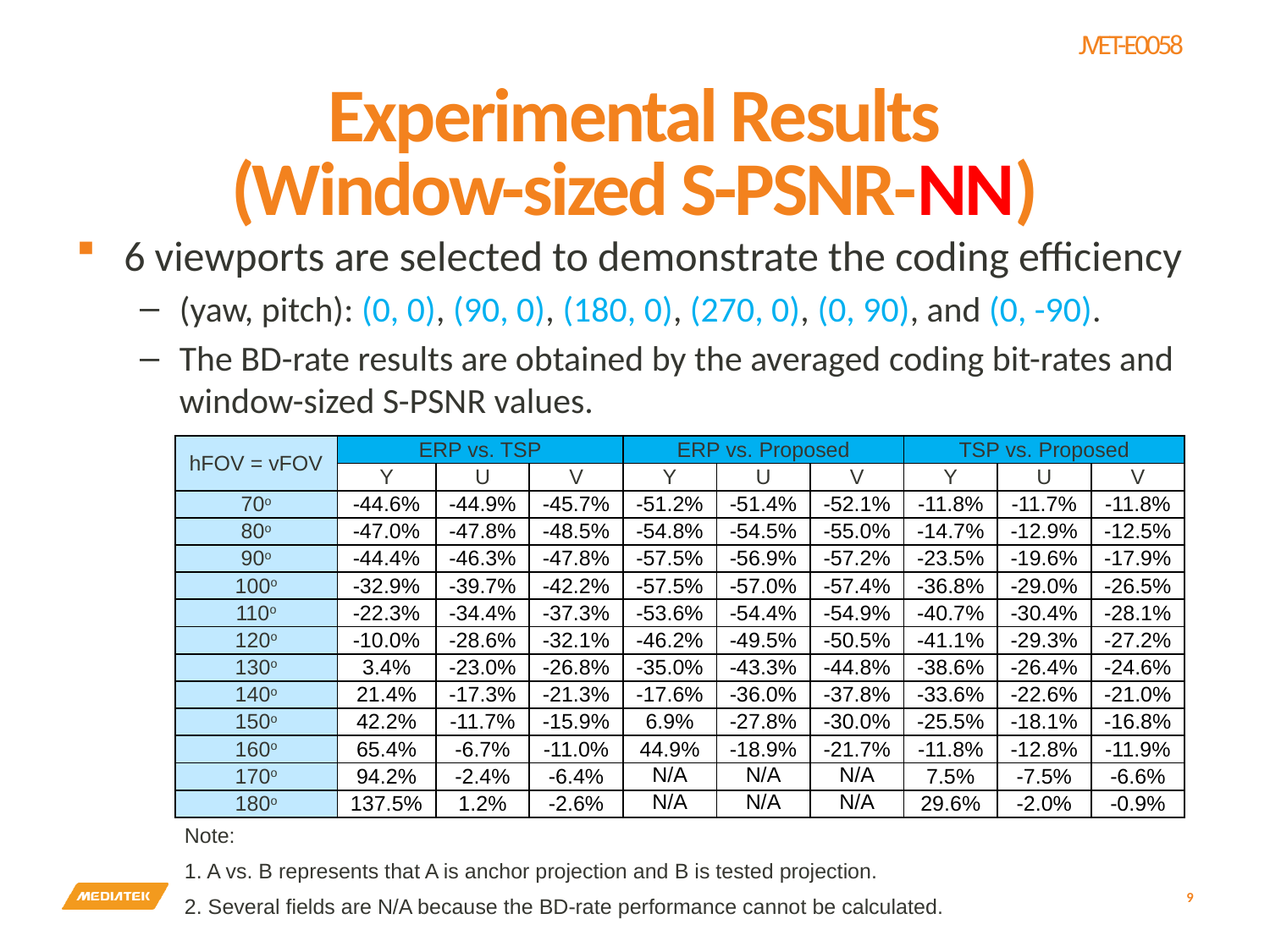

# Experimental Results (Window-sized S-PSNR-NN)
6 viewports are selected to demonstrate the coding efficiency
(yaw, pitch): (0, 0), (90, 0), (180, 0), (270, 0), (0, 90), and (0, -90).
The BD-rate results are obtained by the averaged coding bit-rates and window-sized S-PSNR values.
| hFOV = vFOV | ERP vs. TSP |  |  | ERP vs. Proposed |  |  | TSP vs. Proposed |  |  |
| --- | --- | --- | --- | --- | --- | --- | --- | --- | --- |
|  | Y | U | V | Y | U | V | Y | U | V |
| 70o | -44.6% | -44.9% | -45.7% | -51.2% | -51.4% | -52.1% | -11.8% | -11.7% | -11.8% |
| 80o | -47.0% | -47.8% | -48.5% | -54.8% | -54.5% | -55.0% | -14.7% | -12.9% | -12.5% |
| 90o | -44.4% | -46.3% | -47.8% | -57.5% | -56.9% | -57.2% | -23.5% | -19.6% | -17.9% |
| 100o | -32.9% | -39.7% | -42.2% | -57.5% | -57.0% | -57.4% | -36.8% | -29.0% | -26.5% |
| 110o | -22.3% | -34.4% | -37.3% | -53.6% | -54.4% | -54.9% | -40.7% | -30.4% | -28.1% |
| 120o | -10.0% | -28.6% | -32.1% | -46.2% | -49.5% | -50.5% | -41.1% | -29.3% | -27.2% |
| 130o | 3.4% | -23.0% | -26.8% | -35.0% | -43.3% | -44.8% | -38.6% | -26.4% | -24.6% |
| 140o | 21.4% | -17.3% | -21.3% | -17.6% | -36.0% | -37.8% | -33.6% | -22.6% | -21.0% |
| 150o | 42.2% | -11.7% | -15.9% | 6.9% | -27.8% | -30.0% | -25.5% | -18.1% | -16.8% |
| 160o | 65.4% | -6.7% | -11.0% | 44.9% | -18.9% | -21.7% | -11.8% | -12.8% | -11.9% |
| 170o | 94.2% | -2.4% | -6.4% | N/A | N/A | N/A | 7.5% | -7.5% | -6.6% |
| 180o | 137.5% | 1.2% | -2.6% | N/A | N/A | N/A | 29.6% | -2.0% | -0.9% |
| Note: 1. A vs. B represents that A is anchor projection and B is tested projection. 2. Several fields are N/A because the BD-rate performance cannot be calculated. |  |  |  |  |  |  |  |  |  |
9